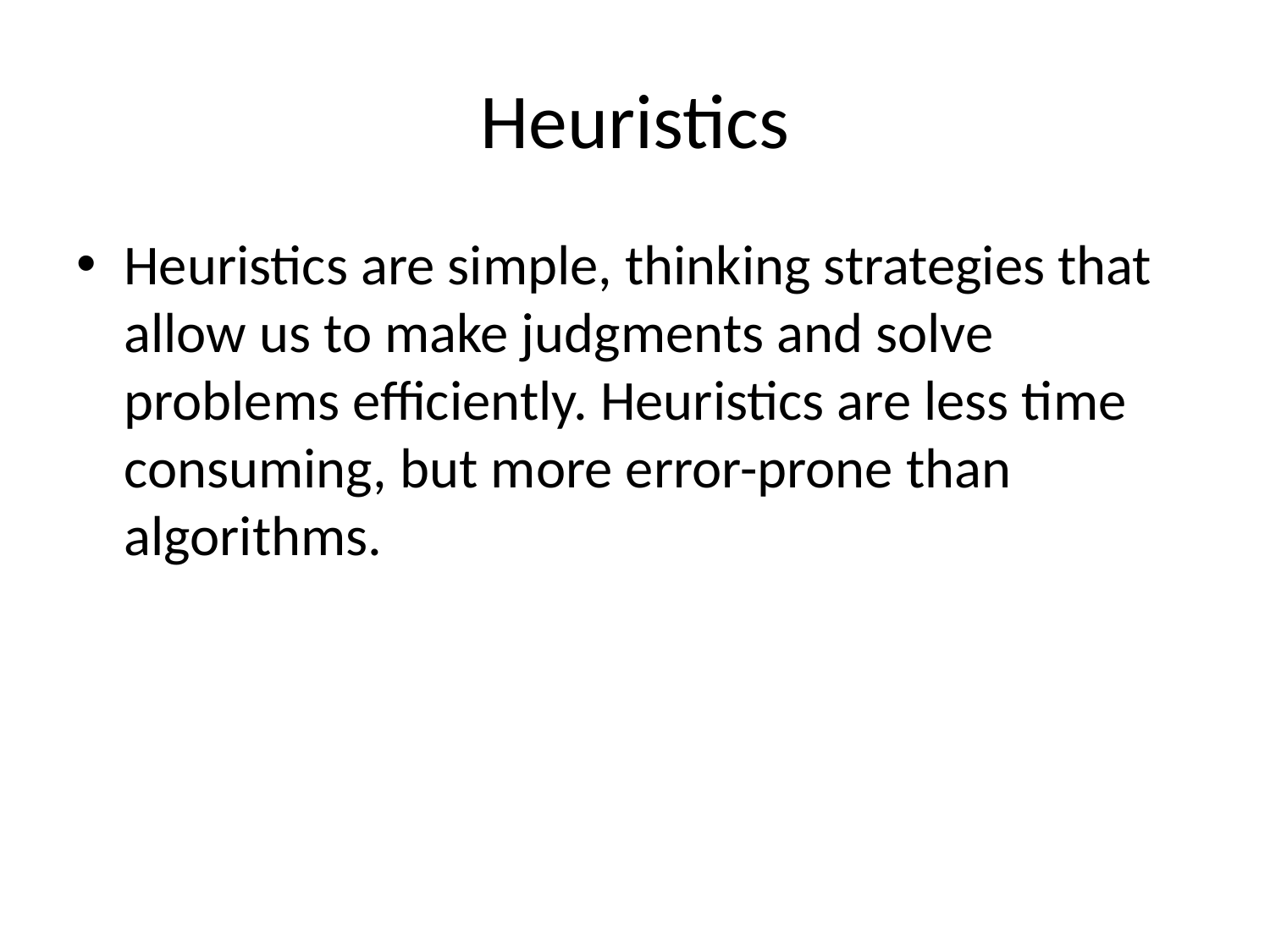

# Heuristics
Heuristics are simple, thinking strategies that allow us to make judgments and solve problems efficiently. Heuristics are less time consuming, but more error-prone than algorithms.